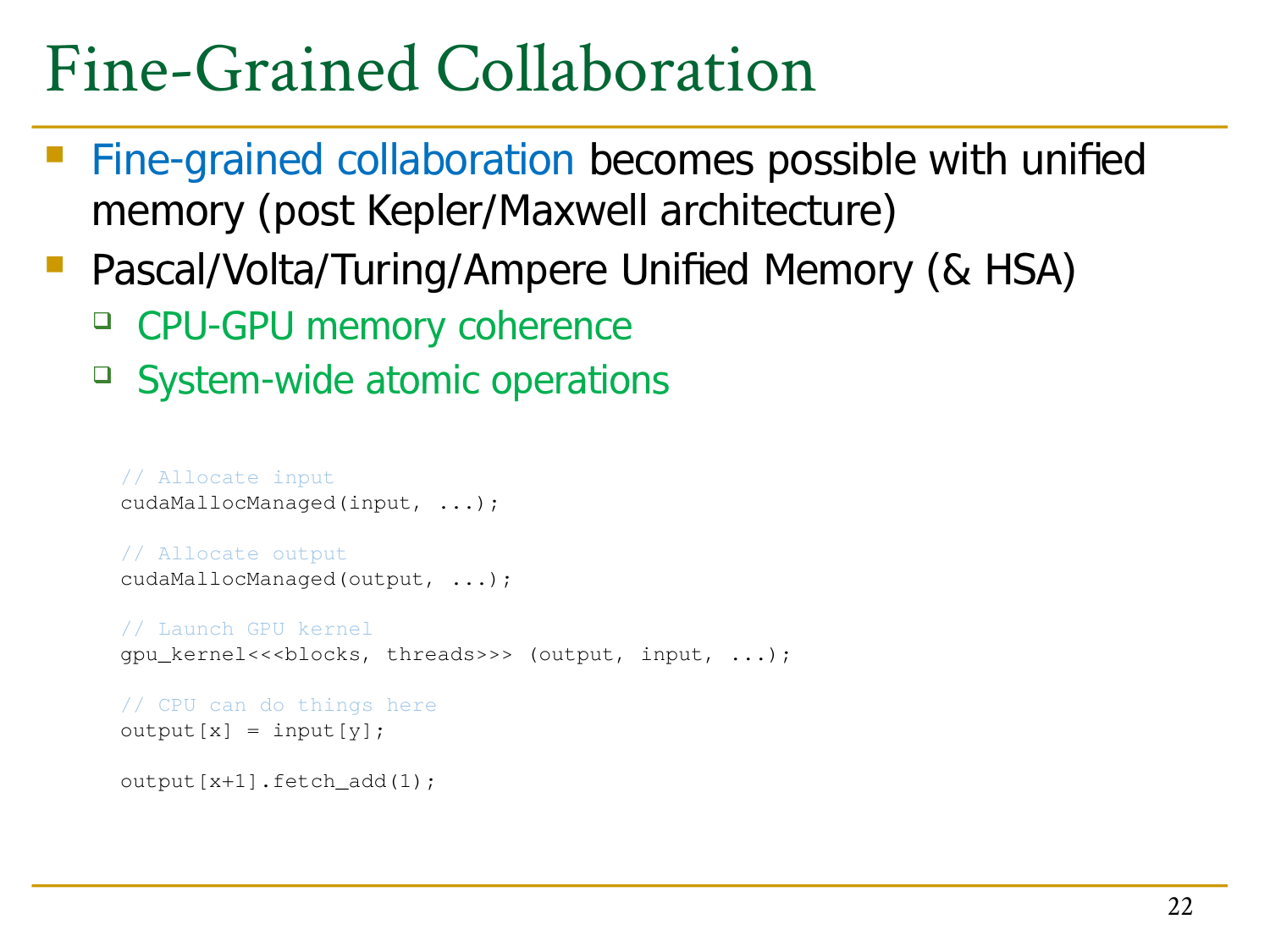

# Fine-Grained Collaboration
Fine-grained collaboration becomes possible with unified memory (post Kepler/Maxwell architecture)
Pascal/Volta/Turing/Ampere Unified Memory (& HSA)
CPU-GPU memory coherence
System-wide atomic operations

 // Allocate input
 cudaMallocManaged(input, ...);

 // Allocate output
 cudaMallocManaged(output, ...);

 // Launch GPU kernel
 gpu_kernel<<<blocks, threads>>> (output, input, ...);

 // CPU can do things here
 output[x] = input[y];

 output[x+1].fetch_add(1);

22